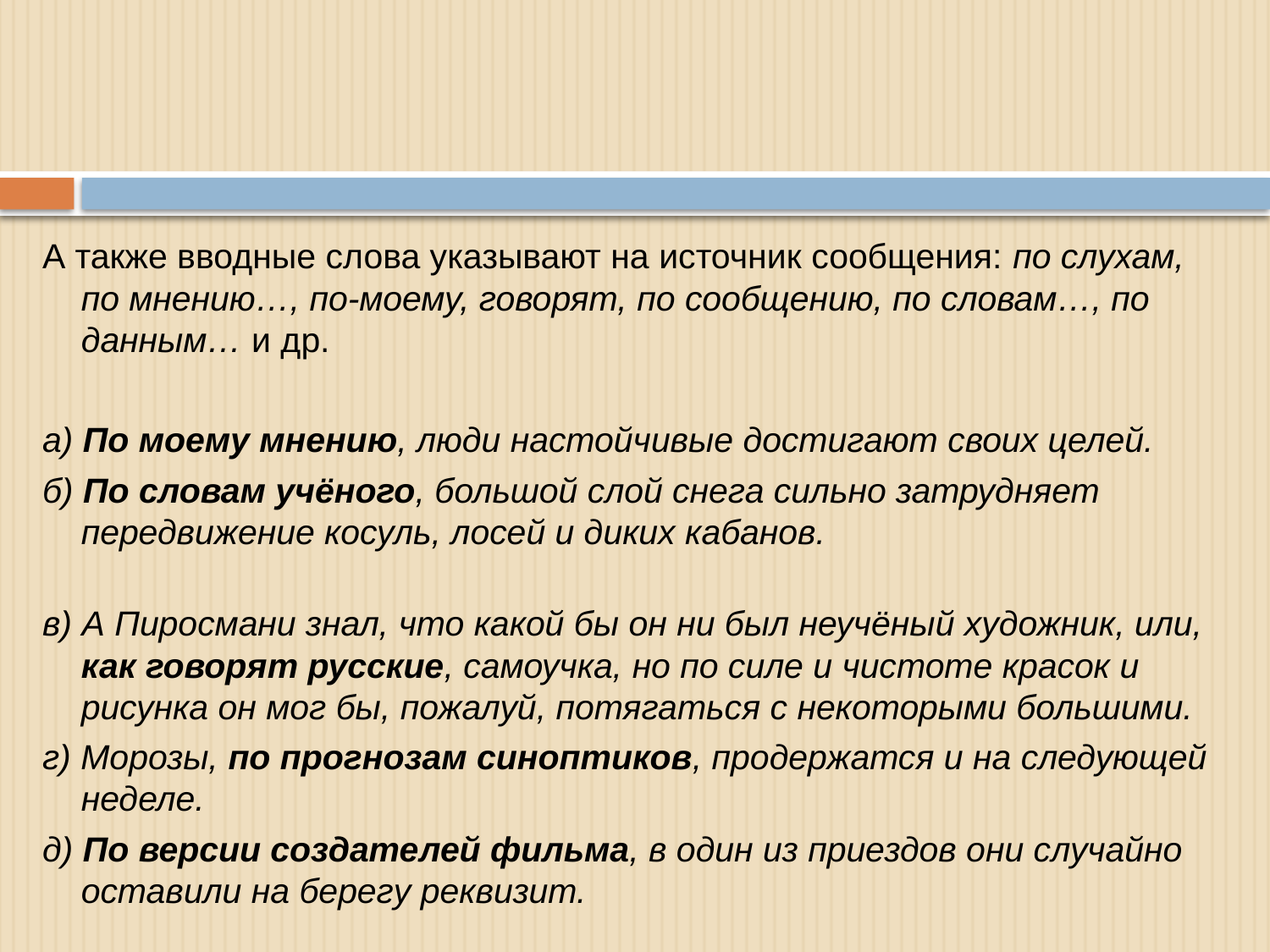

#
А также вводные слова указывают на источник сообщения: по слухам, по мнению…, по-моему, говорят, по сообщению, по словам…, по данным… и др.

а) По моему мнению, люди настойчивые достигают своих целей.
б) По словам учёного, большой слой снега сильно затрудняет передвижение косуль, лосей и диких кабанов.
в) А Пиросмани знал, что какой бы он ни был неучёный художник, или, как говорят русские, самоучка, но по силе и чистоте красок и рисунка он мог бы, пожалуй, потягаться с некоторыми большими.
г) Морозы, по прогнозам синоптиков, продержатся и на следующей неделе.
д) По версии создателей фильма, в один из приездов они случайно оставили на берегу реквизит.